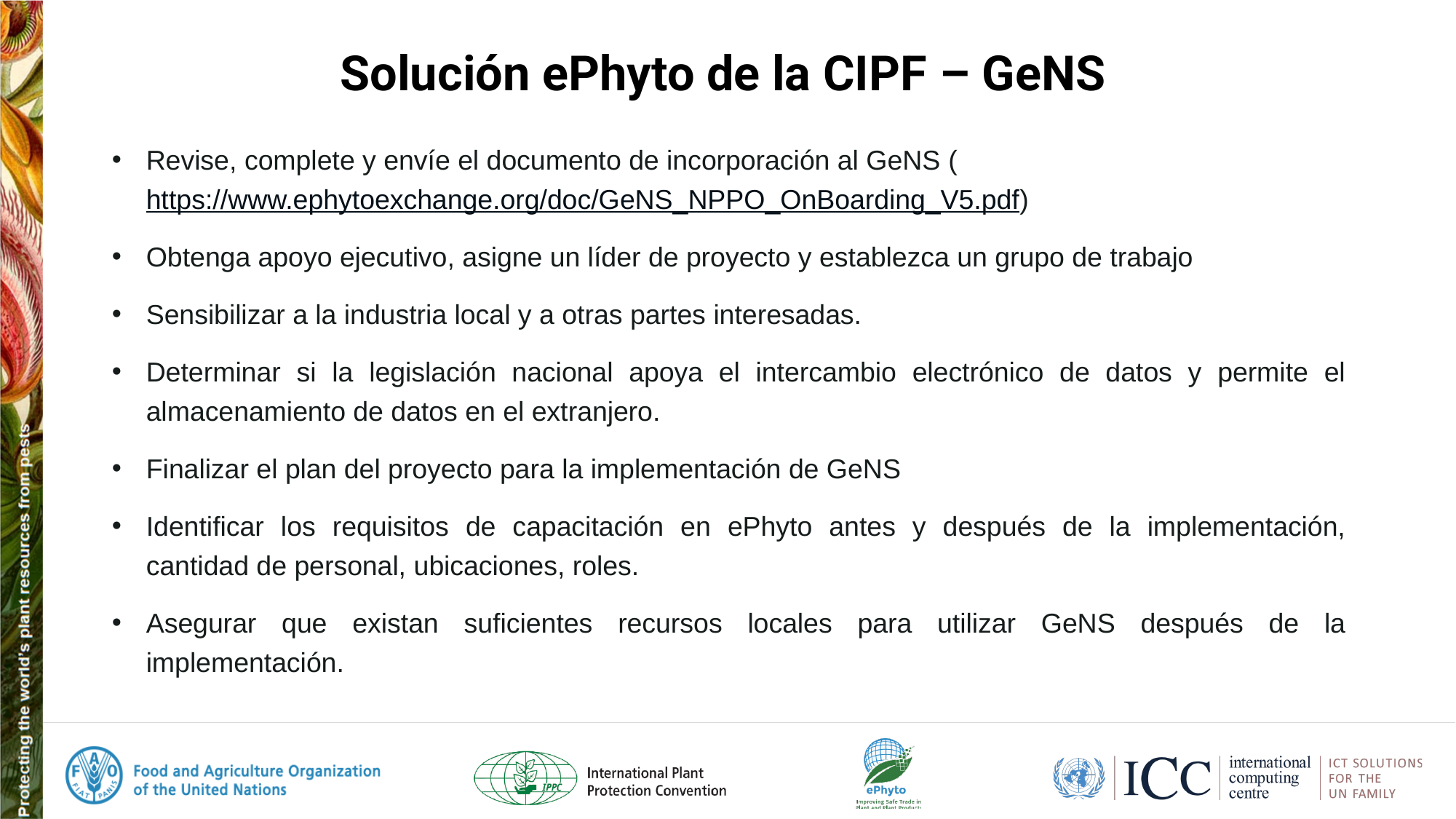

# Solución ePhyto de la CIPF – GeNS
Revise, complete y envíe el documento de incorporación al GeNS (https://www.ephytoexchange.org/doc/GeNS_NPPO_OnBoarding_V5.pdf)
Obtenga apoyo ejecutivo, asigne un líder de proyecto y establezca un grupo de trabajo
Sensibilizar a la industria local y a otras partes interesadas.
Determinar si la legislación nacional apoya el intercambio electrónico de datos y permite el almacenamiento de datos en el extranjero.
Finalizar el plan del proyecto para la implementación de GeNS
Identificar los requisitos de capacitación en ePhyto antes y después de la implementación, cantidad de personal, ubicaciones, roles.
Asegurar que existan suficientes recursos locales para utilizar GeNS después de la implementación.